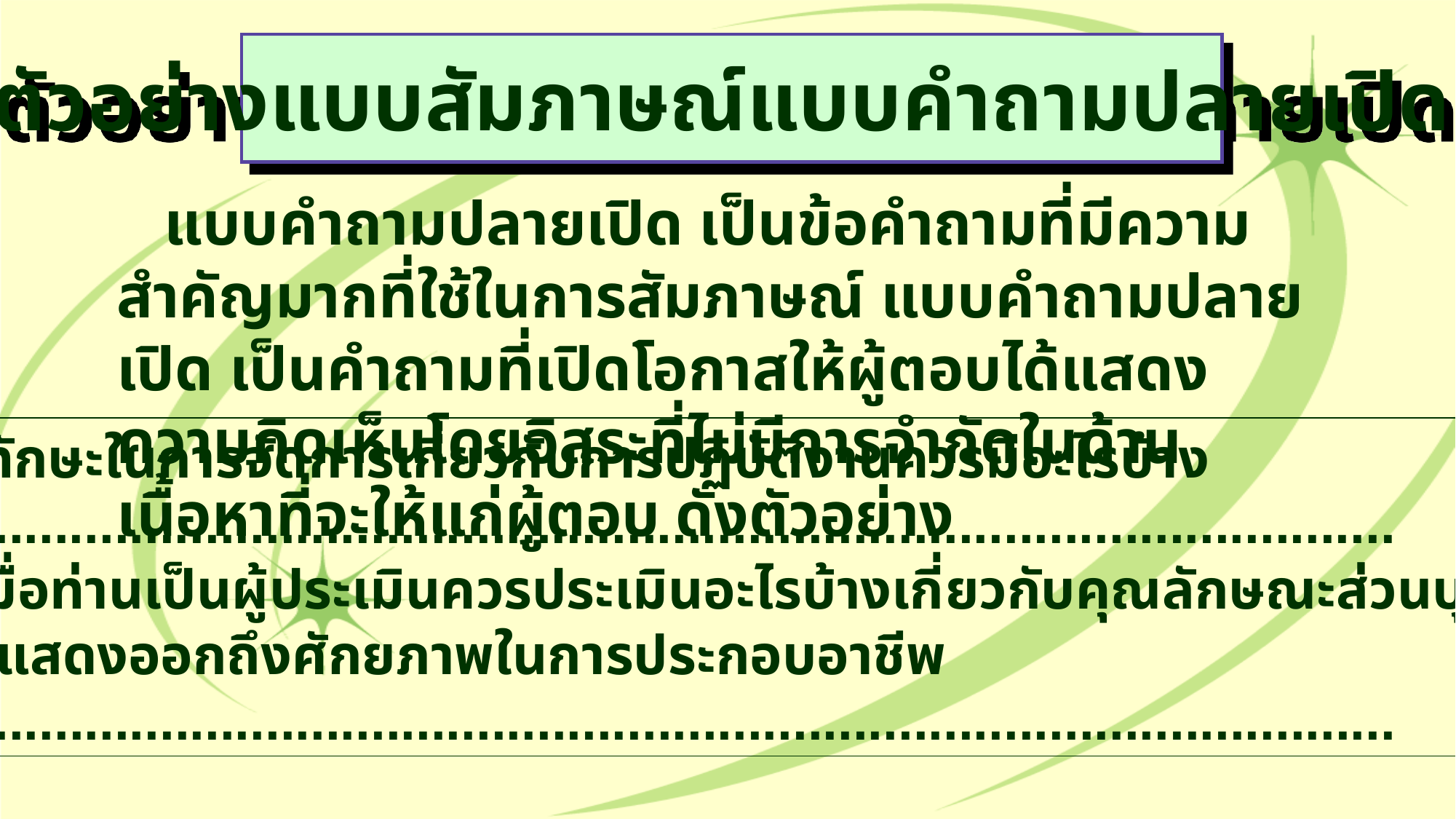

ตัวอย่างแบบสัมภาษณ์แบบคำถามปลายเปิด
   แบบคำถามปลายเปิด เป็นข้อคำถามที่มีความสำคัญมากที่ใช้ในการสัมภาษณ์ แบบคำถามปลายเปิด เป็นคำถามที่เปิดโอกาสให้ผู้ตอบได้แสดงความคิดเห็นโดยอิสระที่ไม่มีการจำกัดในด้านเนื้อหาที่จะให้แก่ผู้ตอบ ดังตัวอย่าง
1.  ทักษะในการจัดการเกี่ยวกับการปฏิบัติงานควรมีอะไรบ้าง
    ...............................................................................................
2. เมื่อท่านเป็นผู้ประเมินควรประเมินอะไรบ้างเกี่ยวกับคุณลักษณะส่วนบุคคล
    ที่แสดงออกถึงศักยภาพในการประกอบอาชีพ
     ..............................................................................................